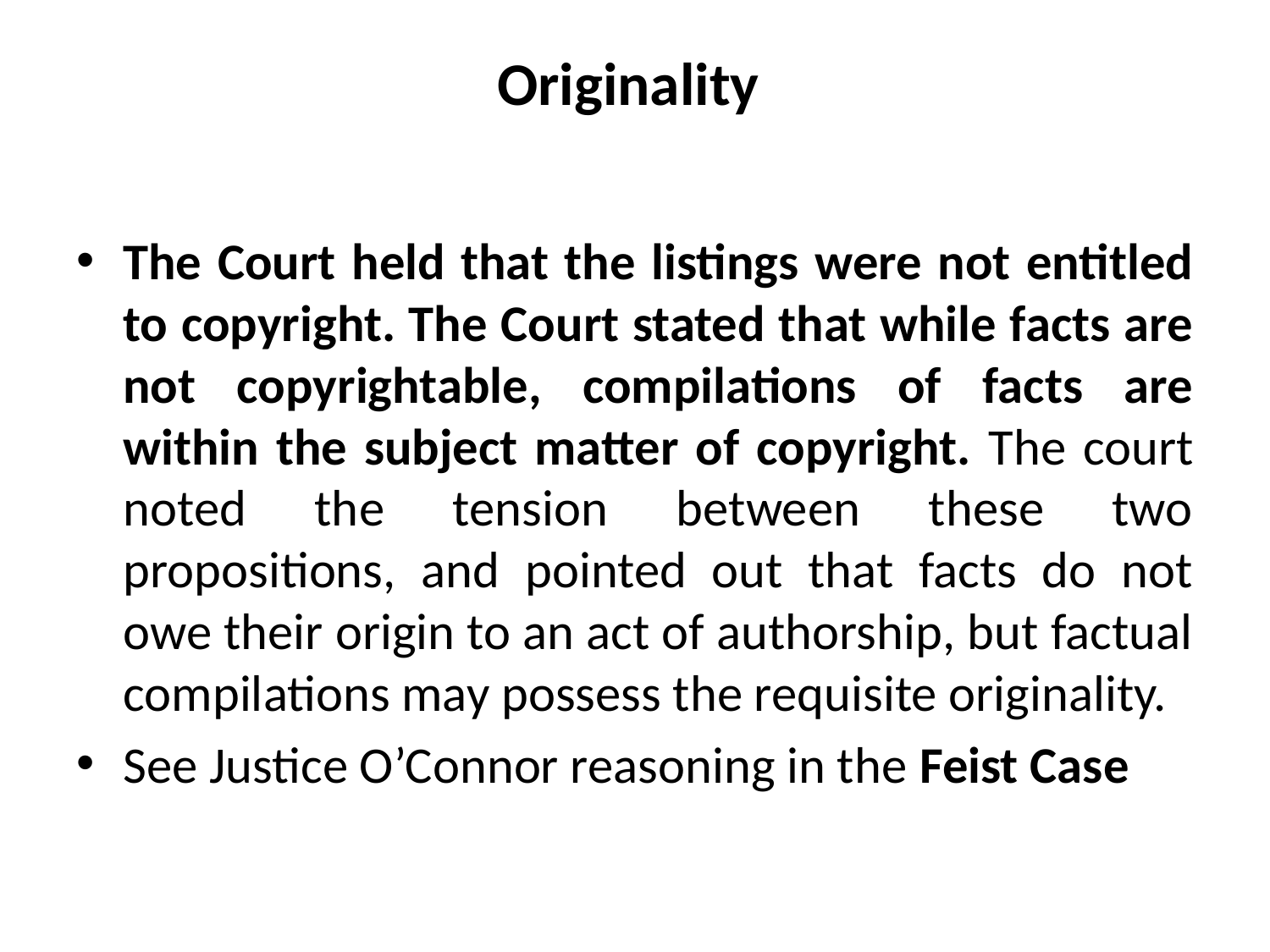

# Originality
The Court held that the listings were not entitled to copyright. The Court stated that while facts are not copyrightable, compilations of facts are within the subject matter of copyright. The court noted the tension between these two propositions, and pointed out that facts do not owe their origin to an act of authorship, but factual compilations may possess the requisite originality.
See Justice O’Connor reasoning in the Feist Case